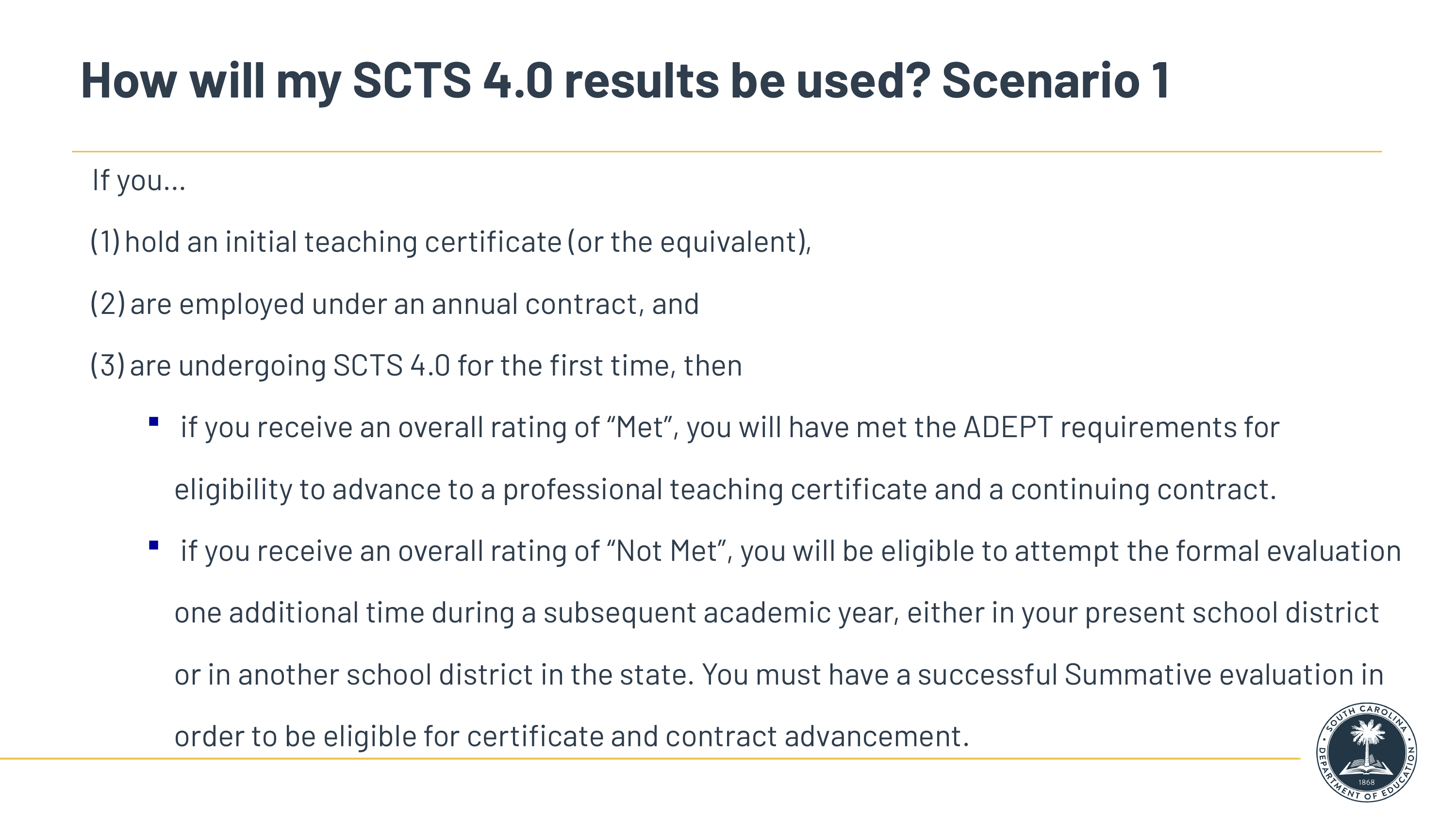

# How will my SCTS 4.0 results be used? Scenario 1
If you…
(1) hold an initial teaching certificate (or the equivalent),
(2) are employed under an annual contract, and
(3) are undergoing SCTS 4.0 for the first time, then
 if you receive an overall rating of “Met”, you will have met the ADEPT requirements for eligibility to advance to a professional teaching certificate and a continuing contract.
 if you receive an overall rating of “Not Met”, you will be eligible to attempt the formal evaluation one additional time during a subsequent academic year, either in your present school district or in another school district in the state. You must have a successful Summative evaluation in order to be eligible for certificate and contract advancement.